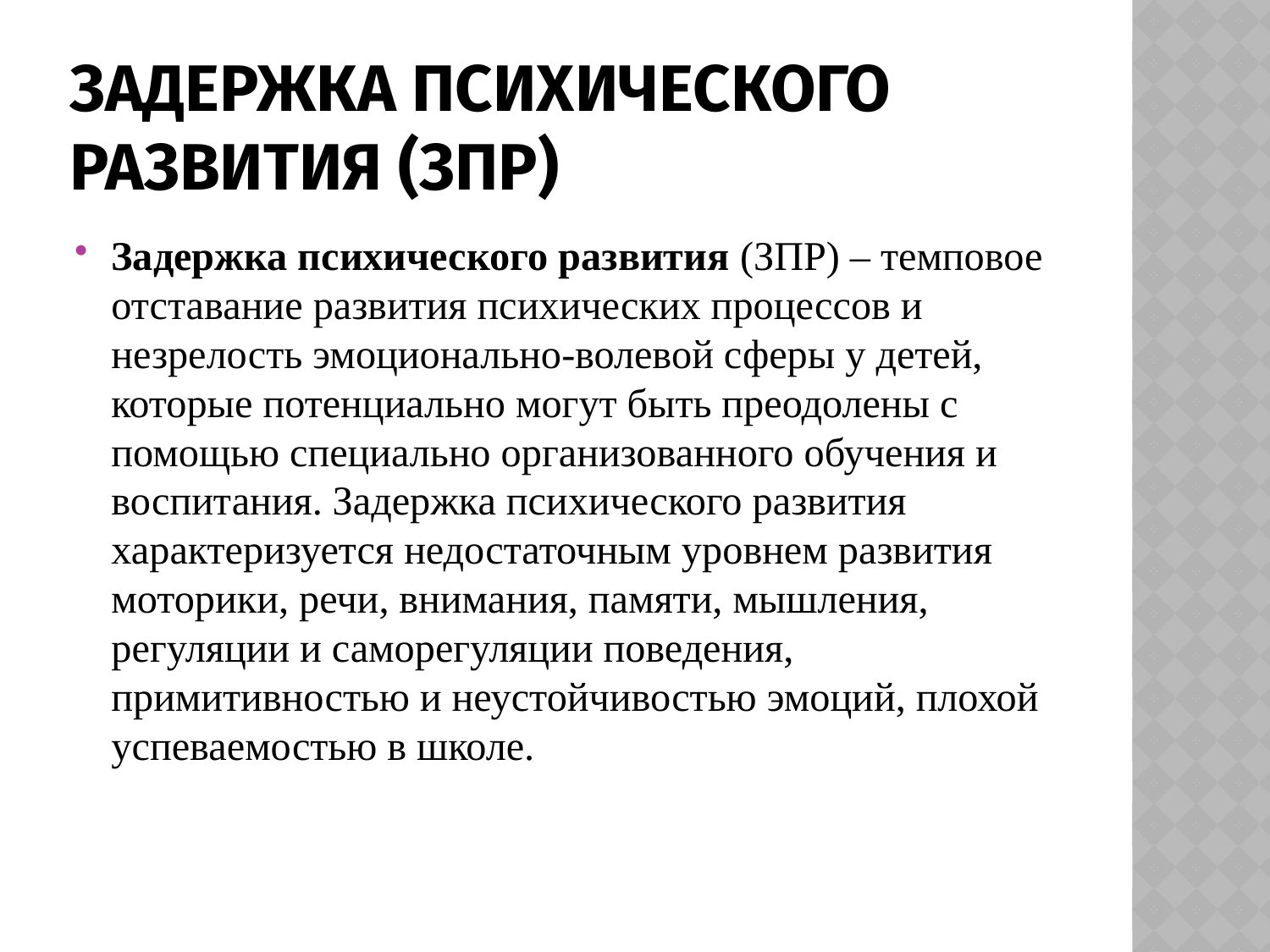

# Задержка психического развития (ЗПР)
Задержка психического развития (ЗПР) – темповое отставание развития психических процессов и незрелость эмоционально-волевой сферы у детей, которые потенциально могут быть преодолены с помощью специально организованного обучения и воспитания. Задержка психического развития характеризуется недостаточным уровнем развития моторики, речи, внимания, памяти, мышления, регуляции и саморегуляции поведения, примитивностью и неустойчивостью эмоций, плохой успеваемостью в школе.